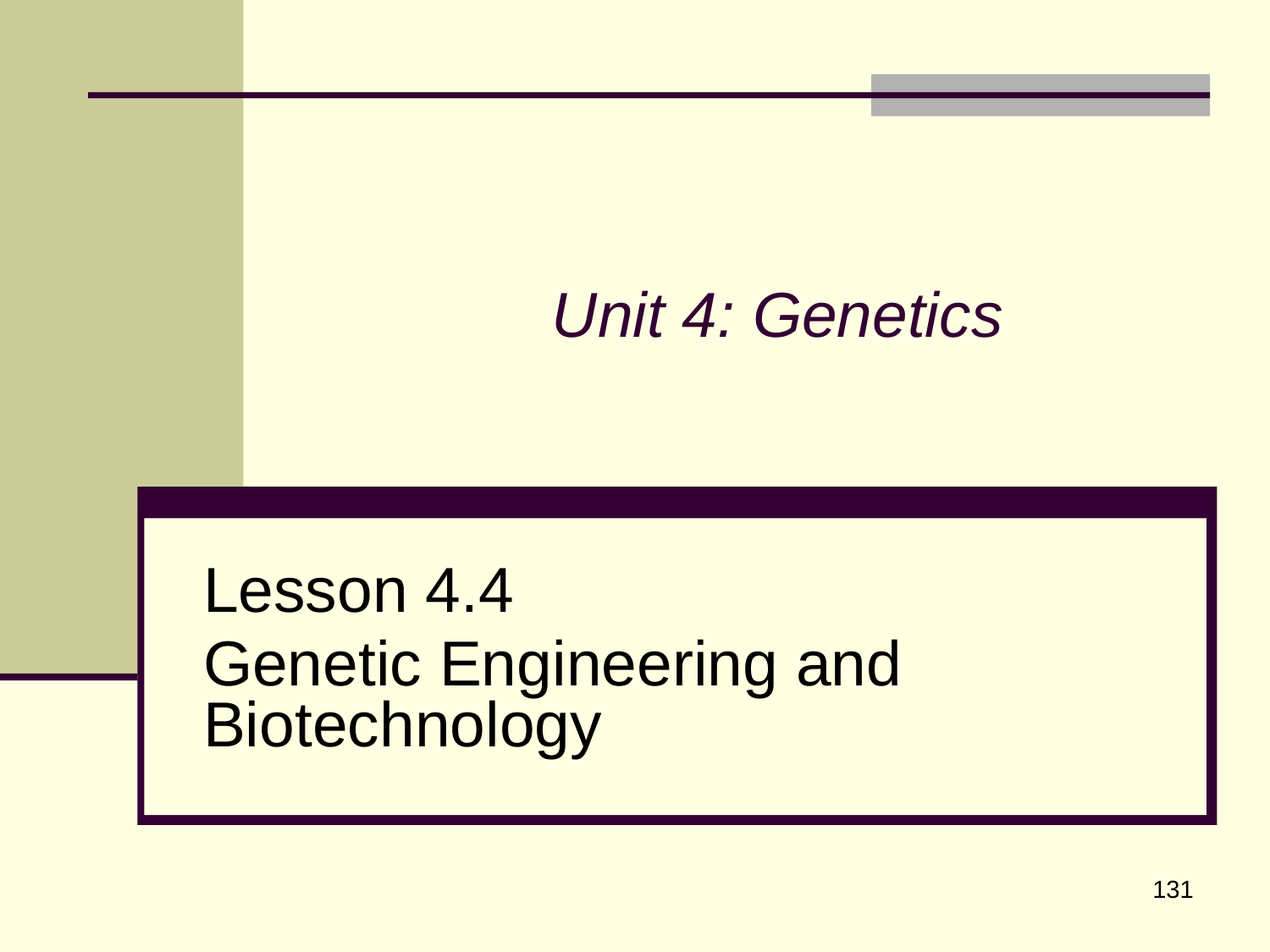

# Unit 4: Genetics
Lesson 4.4
Genetic Engineering and Biotechnology
131